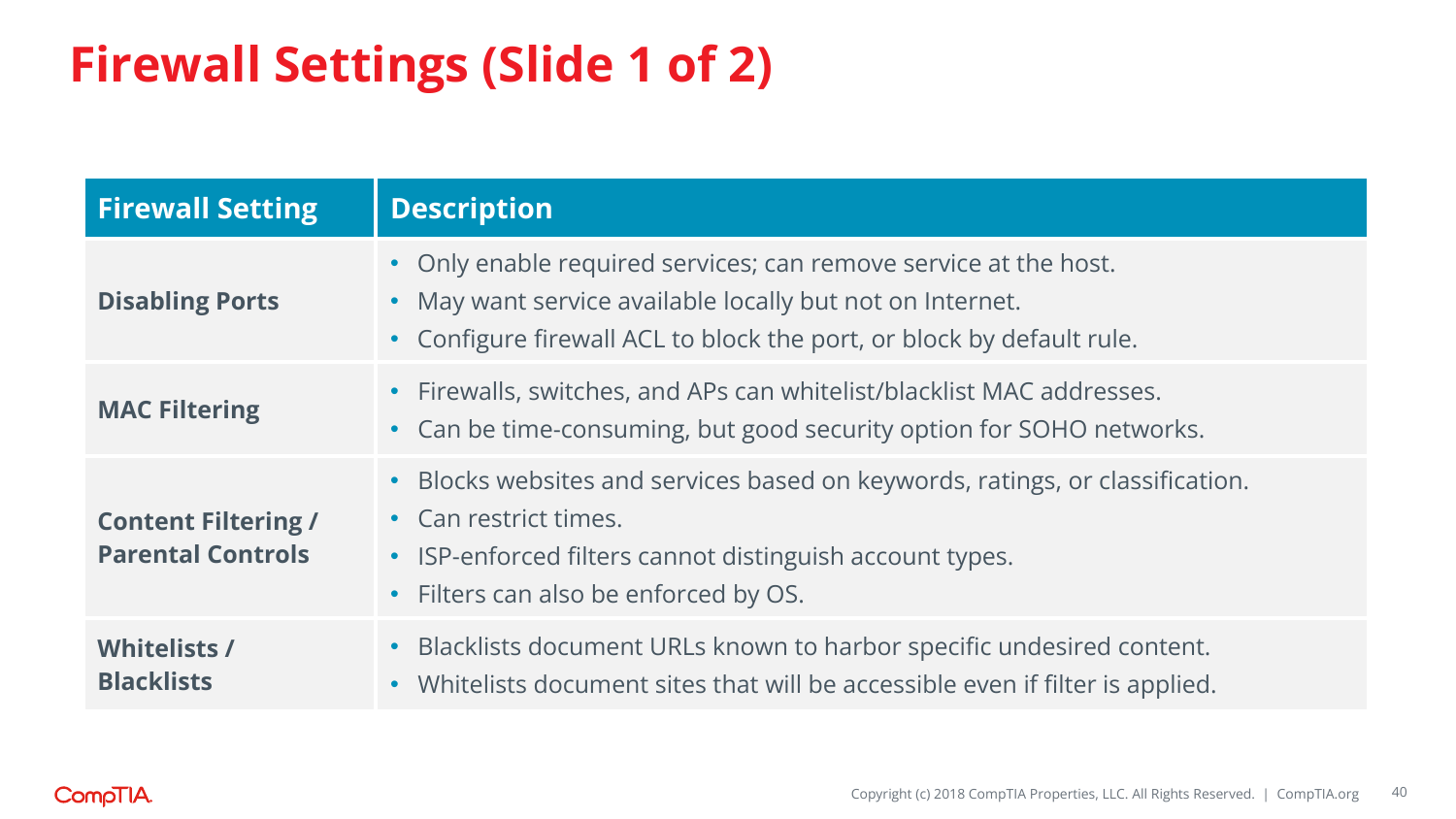

# Firewall Settings (Slide 1 of 2)
| Firewall Setting | Description |
| --- | --- |
| Disabling Ports | Only enable required services; can remove service at the host. May want service available locally but not on Internet. Configure firewall ACL to block the port, or block by default rule. |
| MAC Filtering | Firewalls, switches, and APs can whitelist/blacklist MAC addresses. Can be time-consuming, but good security option for SOHO networks. |
| Content Filtering / Parental Controls | Blocks websites and services based on keywords, ratings, or classification. Can restrict times. ISP-enforced filters cannot distinguish account types. Filters can also be enforced by OS. |
| Whitelists / Blacklists | Blacklists document URLs known to harbor specific undesired content. Whitelists document sites that will be accessible even if filter is applied. |
40